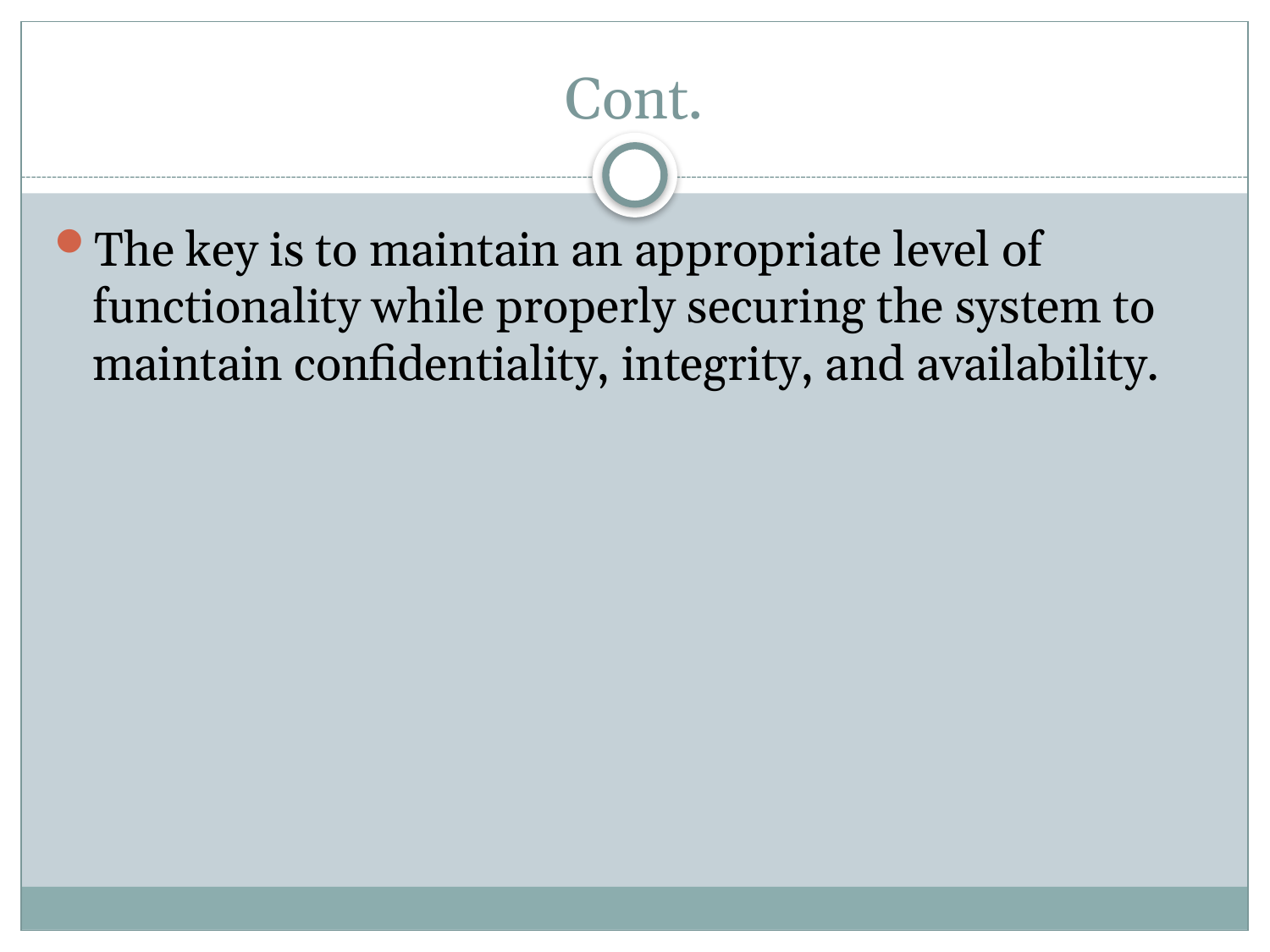

# Cont.
The key is to maintain an appropriate level of functionality while properly securing the system to maintain confidentiality, integrity, and availability.